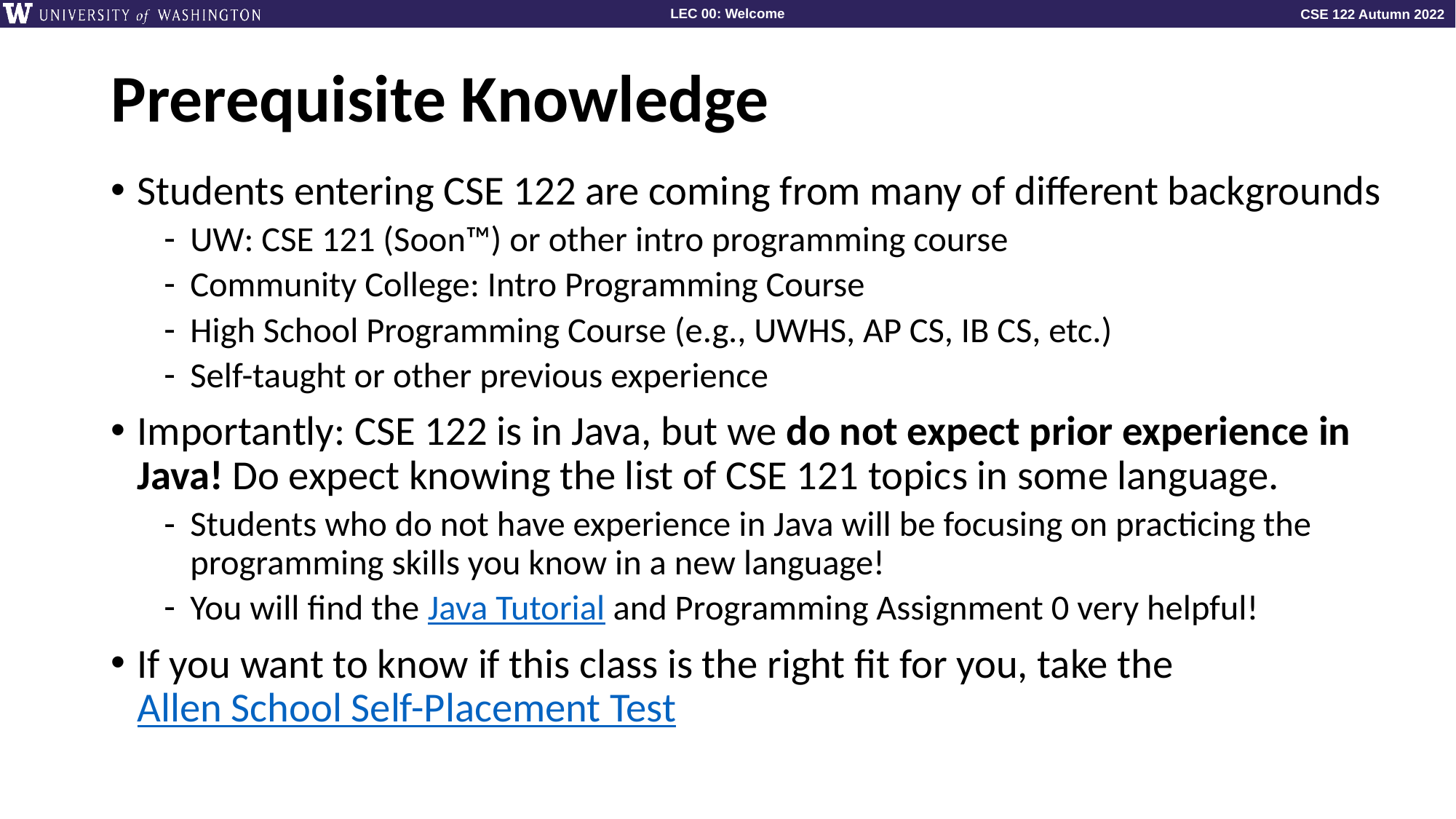

# Prerequisite Knowledge
Students entering CSE 122 are coming from many of different backgrounds
UW: CSE 121 (Soon™️) or other intro programming course
Community College: Intro Programming Course
High School Programming Course (e.g., UWHS, AP CS, IB CS, etc.)
Self-taught or other previous experience
Importantly: CSE 122 is in Java, but we do not expect prior experience in Java! Do expect knowing the list of CSE 121 topics in some language.
Students who do not have experience in Java will be focusing on practicing the programming skills you know in a new language!
You will find the Java Tutorial and Programming Assignment 0 very helpful!
If you want to know if this class is the right fit for you, take the Allen School Self-Placement Test